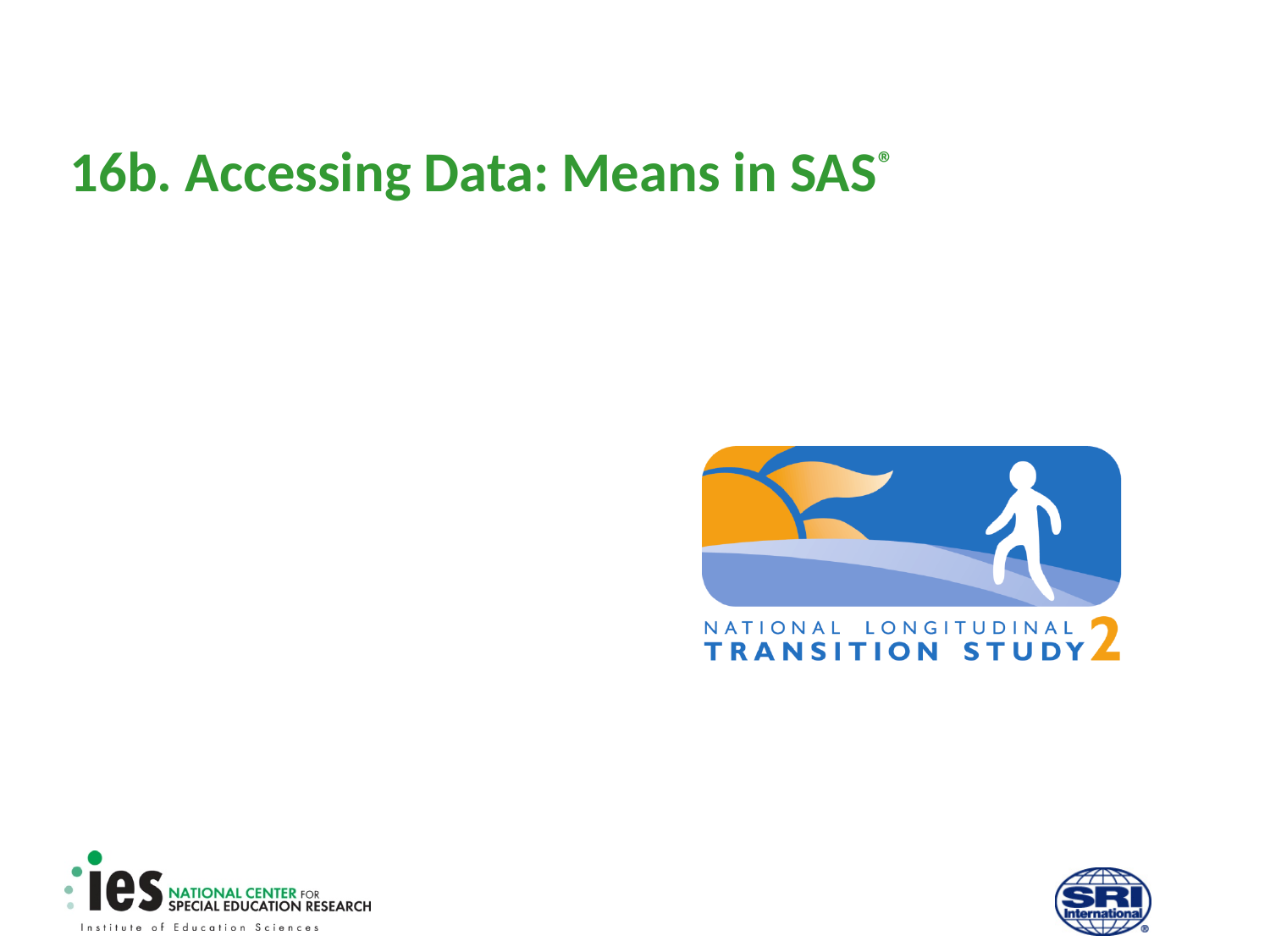

# 16b. Accessing Data: Means in SAS®